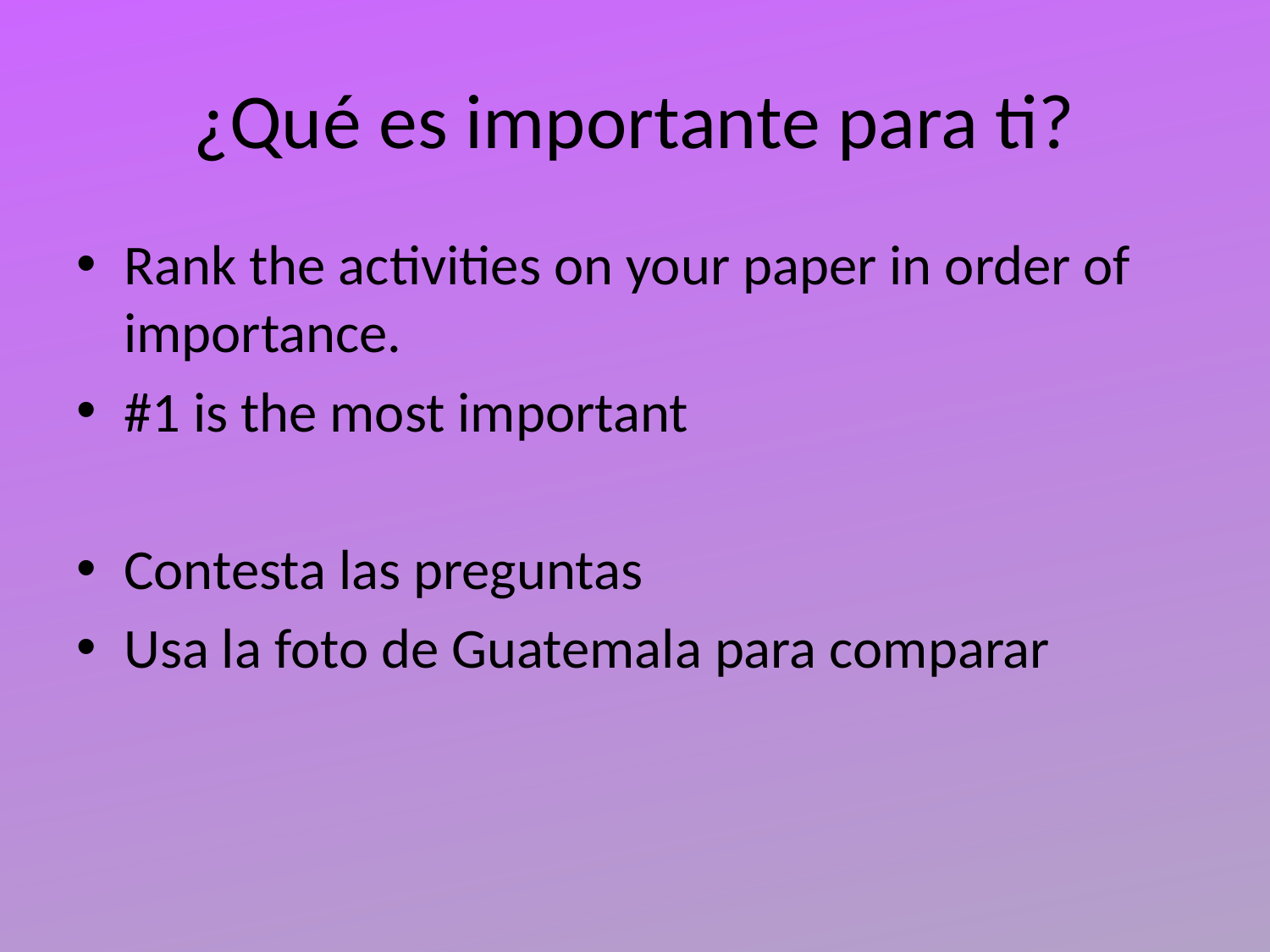

# ¿Qué es importante para ti?
Rank the activities on your paper in order of importance.
#1 is the most important

Contesta las preguntas
Usa la foto de Guatemala para comparar